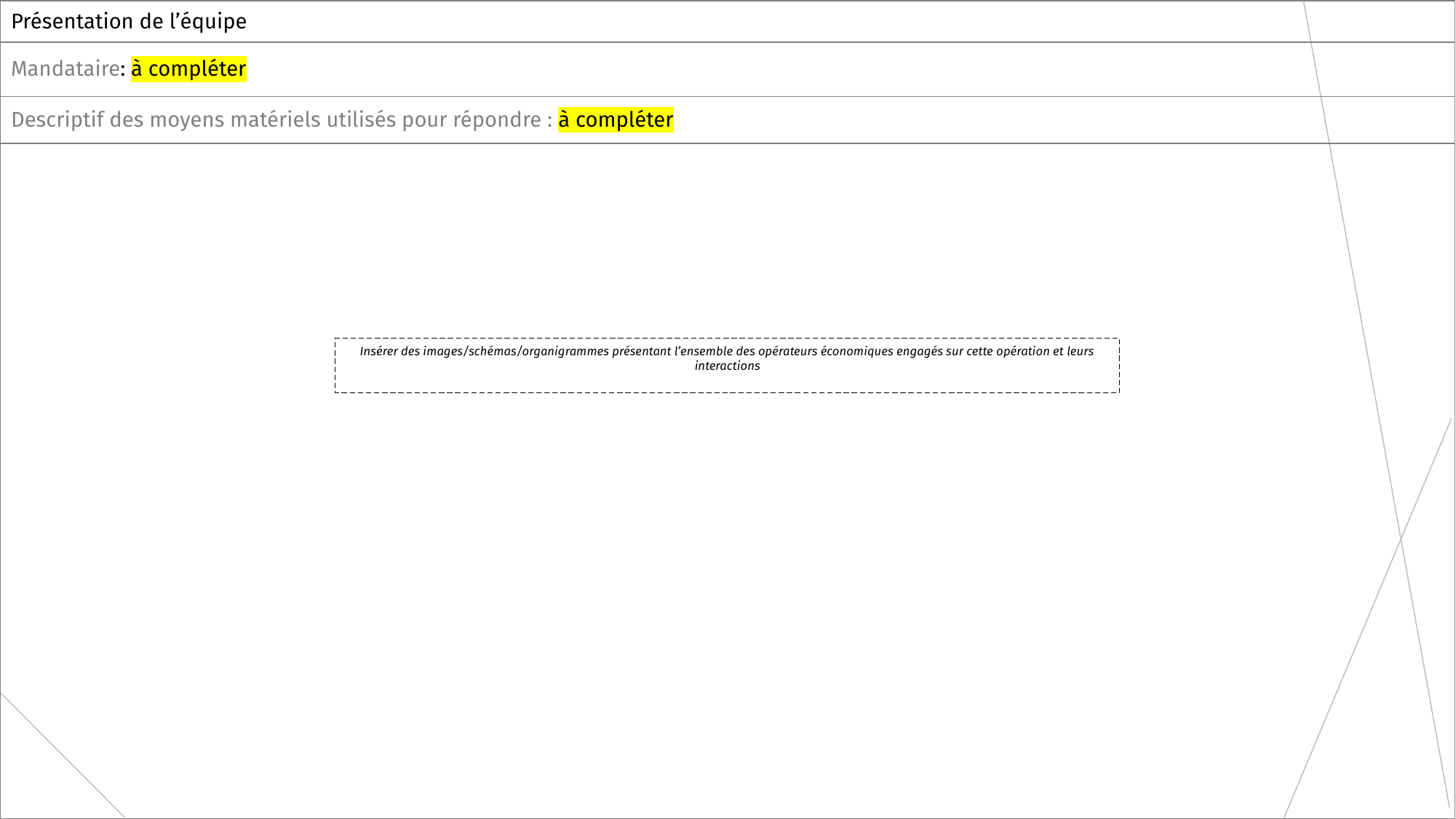

| Présentation de l’équipe |
| --- |
| Mandataire: à compléter |
| Descriptif des moyens matériels utilisés pour répondre : à compléter |
|  |
Insérer des images/schémas/organigrammes présentant l’ensemble des opérateurs économiques engagés sur cette opération et leurs interactions